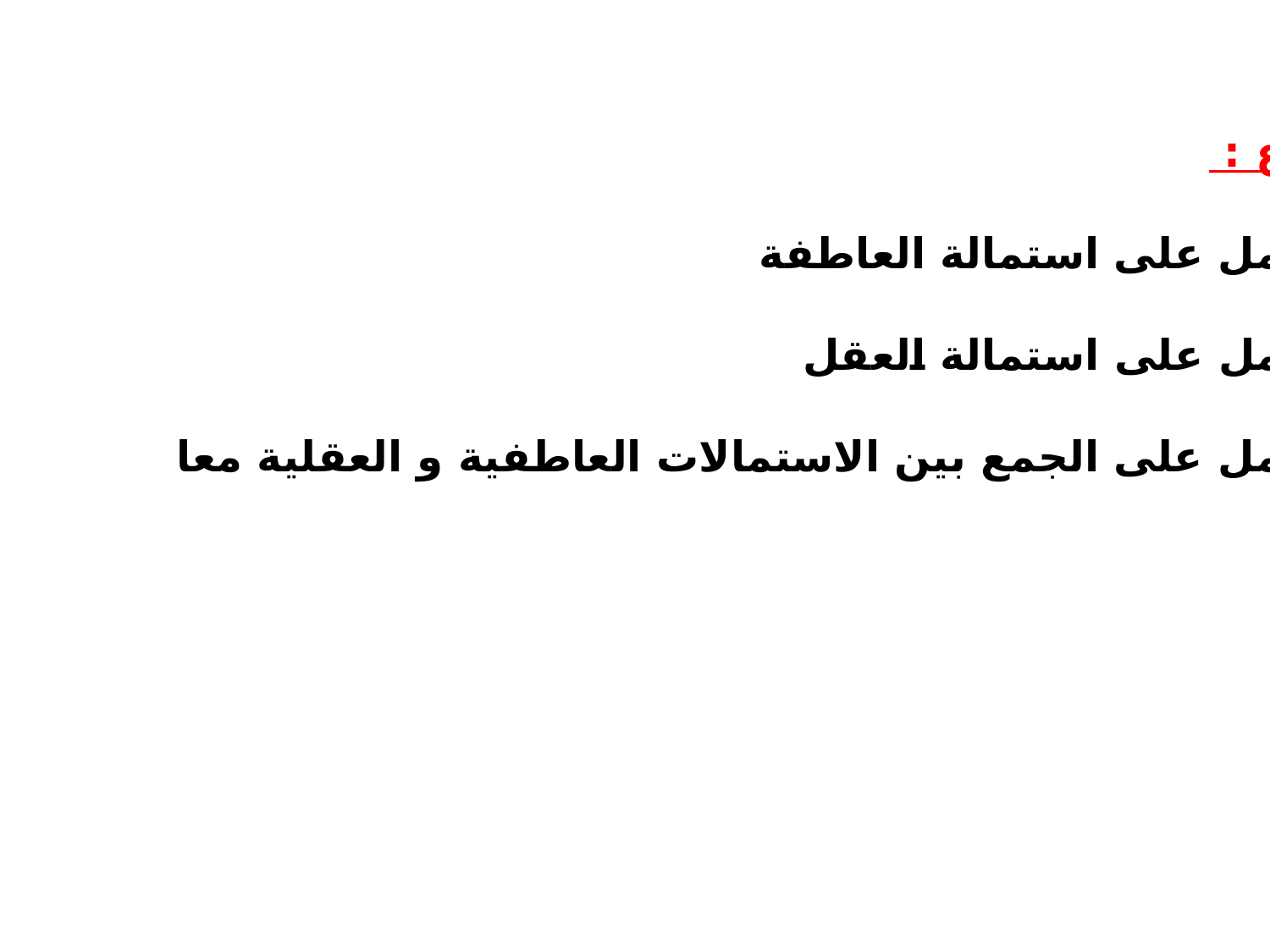

أنواع الاقناع :

اقناع يعمل على استمالة العاطفة

اقناع يعمل على استمالة العقل

اقناع يعمل على الجمع بين الاستمالات العاطفية و العقلية معا